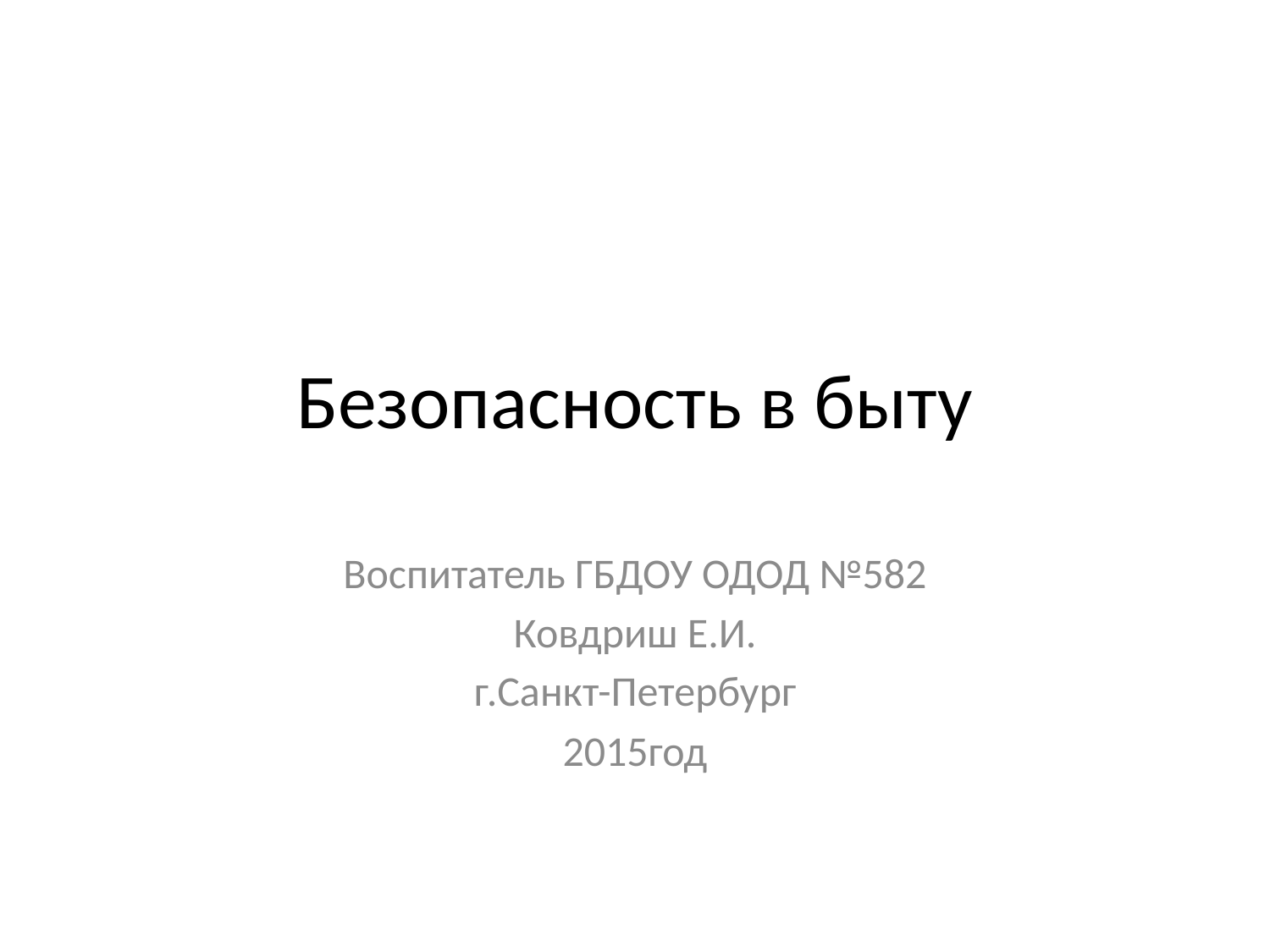

# Безопасность в быту
Воспитатель ГБДОУ ОДОД №582
Ковдриш Е.И.
г.Санкт-Петербург
2015год